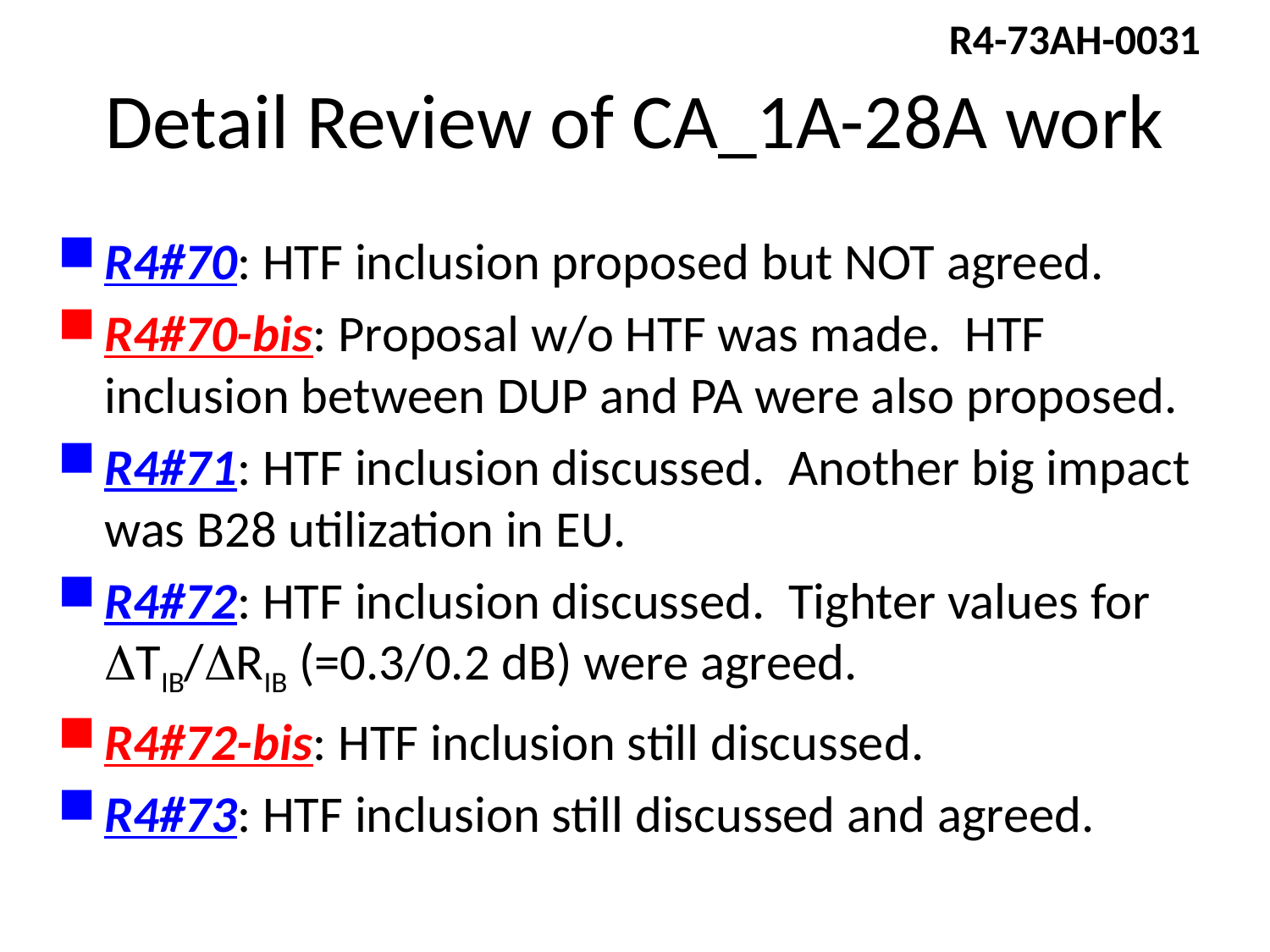

R4-73AH-0031
# Detail Review of CA_1A-28A work
R4#70: HTF inclusion proposed but NOT agreed.
R4#70-bis: Proposal w/o HTF was made.  HTF inclusion between DUP and PA were also proposed.
R4#71: HTF inclusion discussed.  Another big impact was B28 utilization in EU.
R4#72: HTF inclusion discussed.  Tighter values for ΔTIB/ΔRIB (=0.3/0.2 dB) were agreed.
R4#72-bis: HTF inclusion still discussed.
R4#73: HTF inclusion still discussed and agreed.